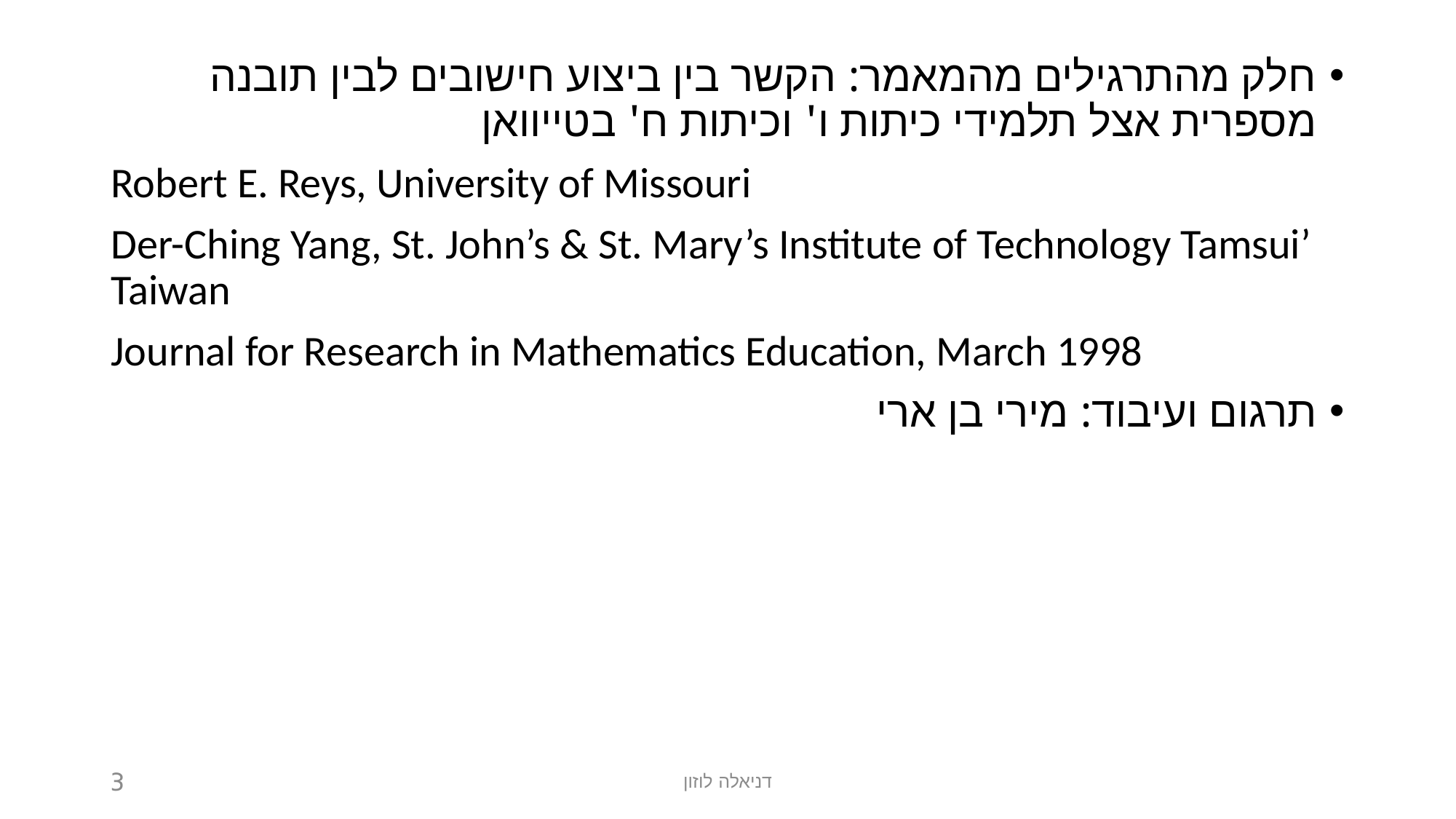

חלק מהתרגילים מהמאמר: הקשר בין ביצוע חישובים לבין תובנה מספרית אצל תלמידי כיתות ו' וכיתות ח' בטייוואן
Robert E. Reys, University of Missouri
Der-Ching Yang, St. John’s & St. Mary’s Institute of Technology Tamsui’ Taiwan
Journal for Research in Mathematics Education, March 1998
תרגום ועיבוד: מירי בן ארי
3
דניאלה לוזון